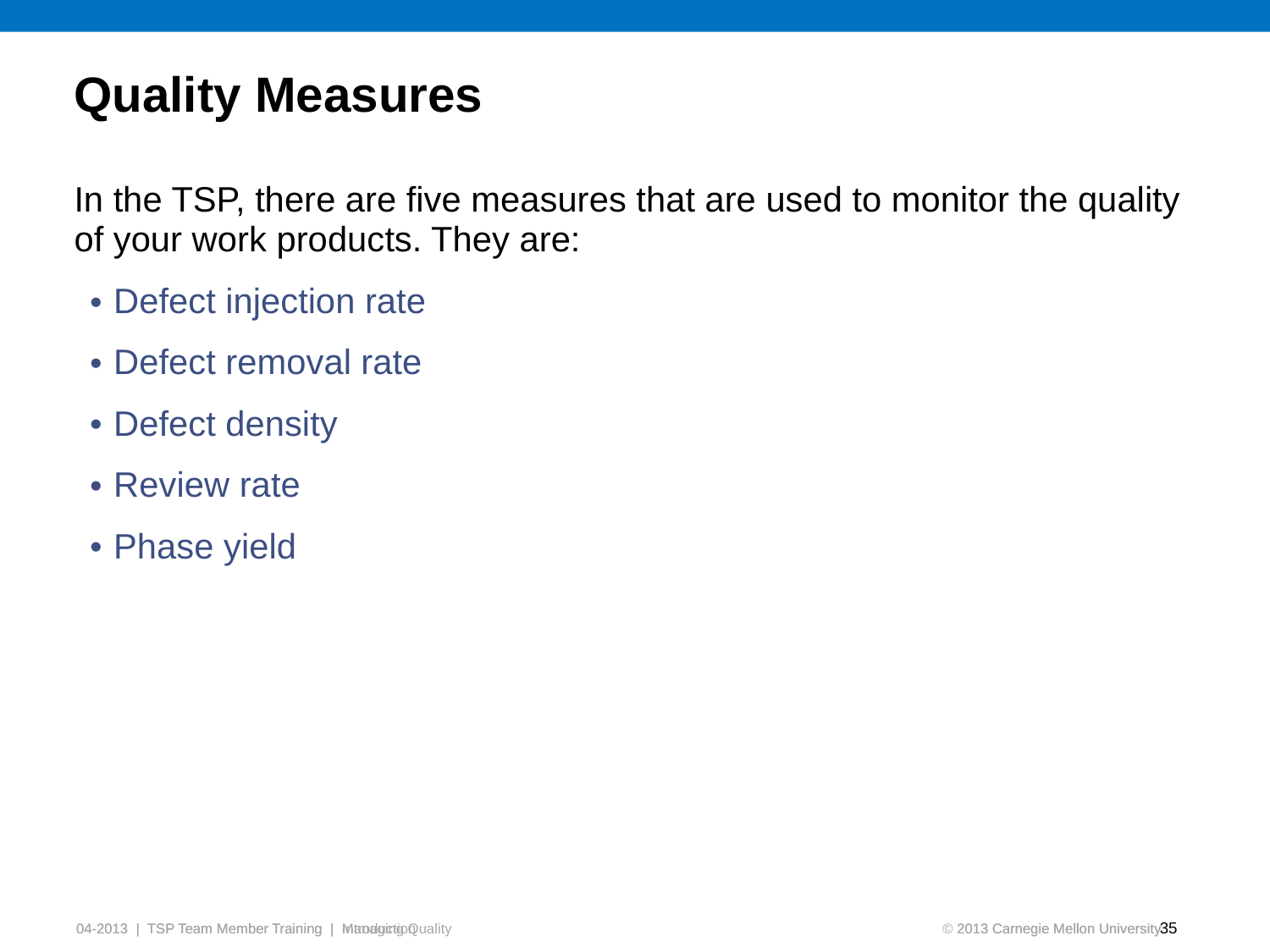

# Quality Measures
In the TSP, there are five measures that are used to monitor the quality of your work products. They are:
Defect injection rate
Defect removal rate
Defect density
Review rate
Phase yield